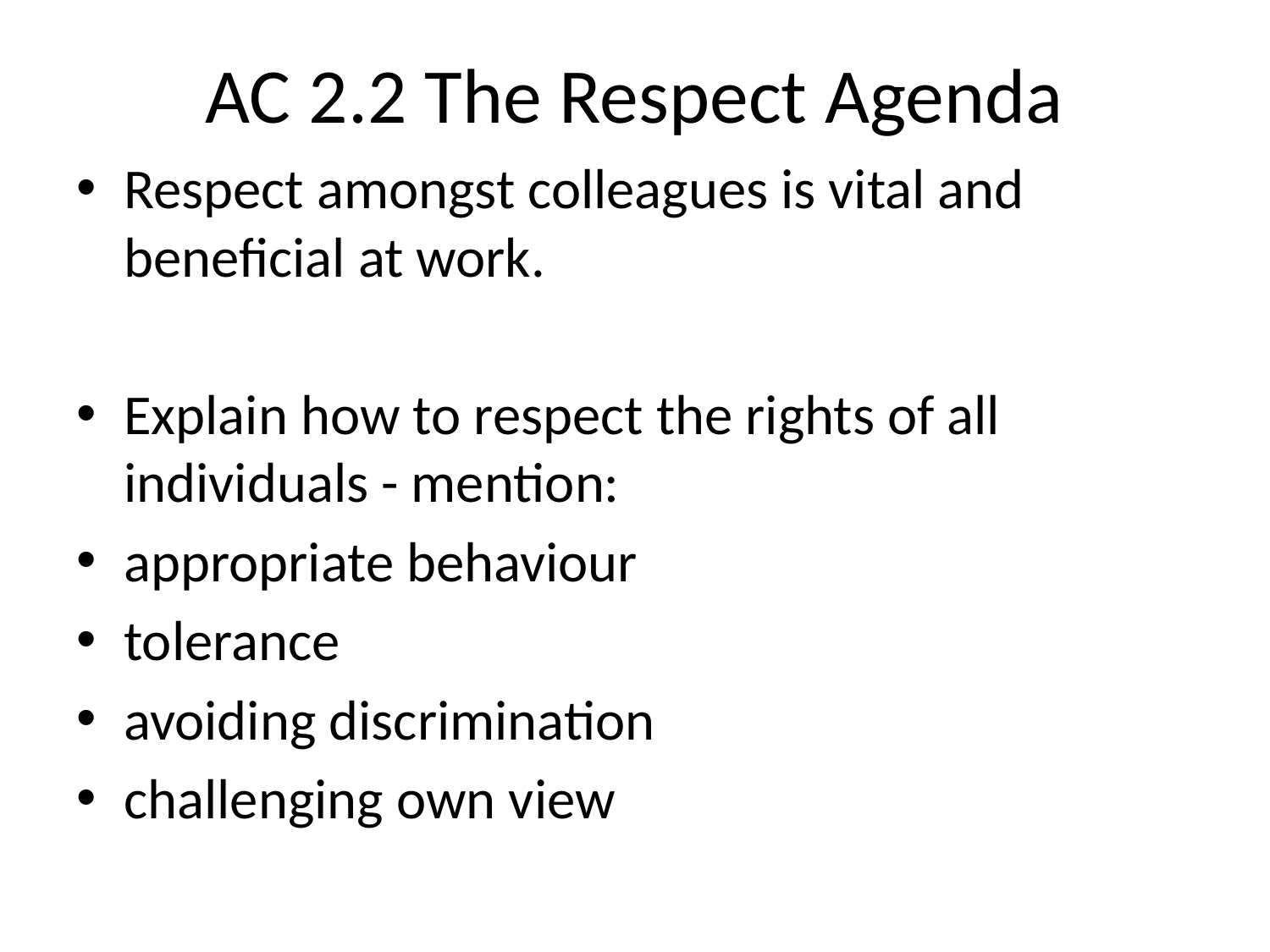

# AC 2.2 The Respect Agenda
Respect amongst colleagues is vital and beneficial at work.

Explain how to respect the rights of all individuals - mention:
appropriate behaviour
tolerance
avoiding discrimination
challenging own view